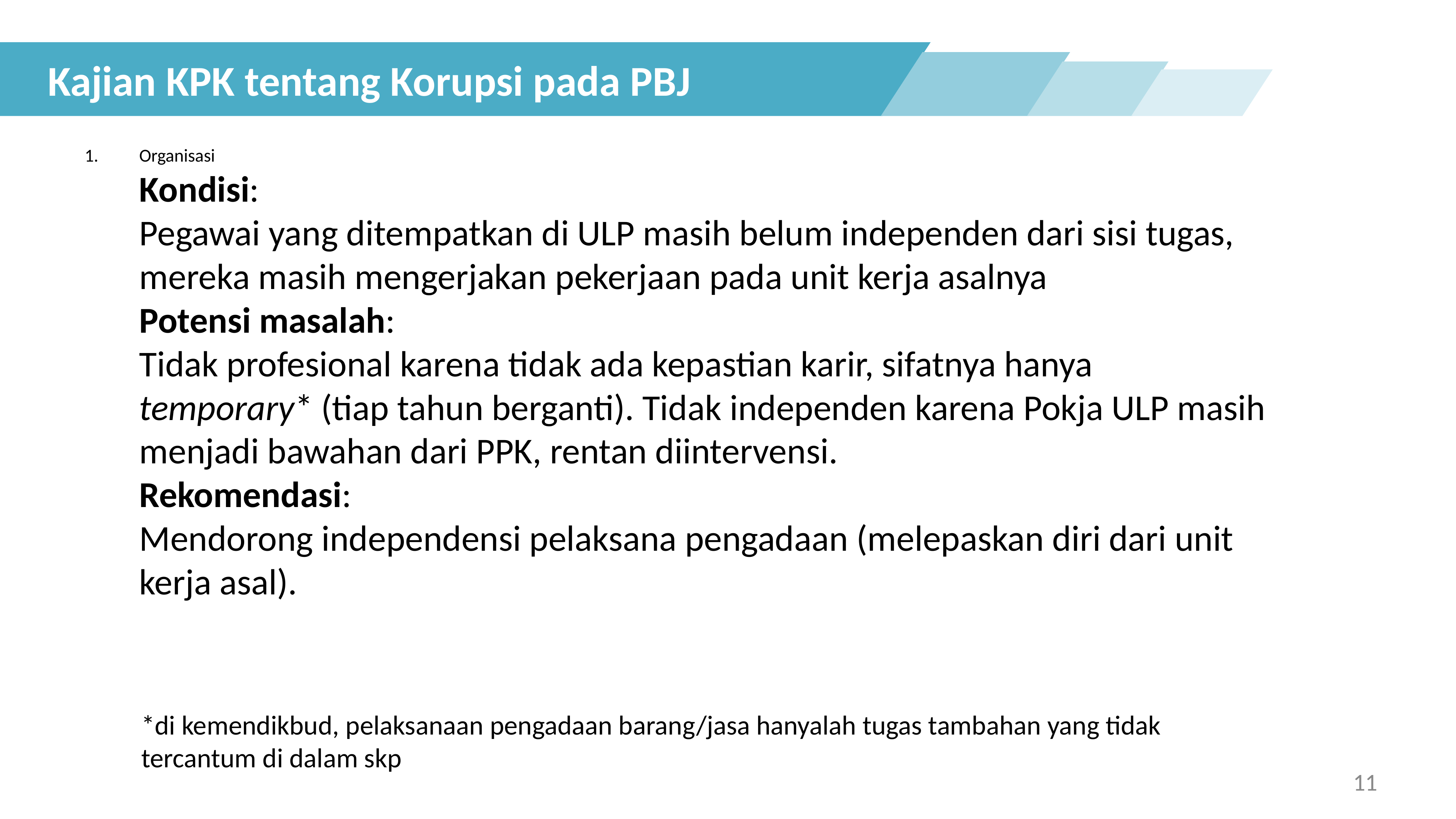

Kajian KPK tentang Korupsi pada PBJ

Organisasi
Kondisi:
Pegawai yang ditempatkan di ULP masih belum independen dari sisi tugas, mereka masih mengerjakan pekerjaan pada unit kerja asalnya
Potensi masalah:
Tidak profesional karena tidak ada kepastian karir, sifatnya hanya temporary* (tiap tahun berganti). Tidak independen karena Pokja ULP masih menjadi bawahan dari PPK, rentan diintervensi.
Rekomendasi:
Mendorong independensi pelaksana pengadaan (melepaskan diri dari unit kerja asal).
*di kemendikbud, pelaksanaan pengadaan barang/jasa hanyalah tugas tambahan yang tidak tercantum di dalam skp
11